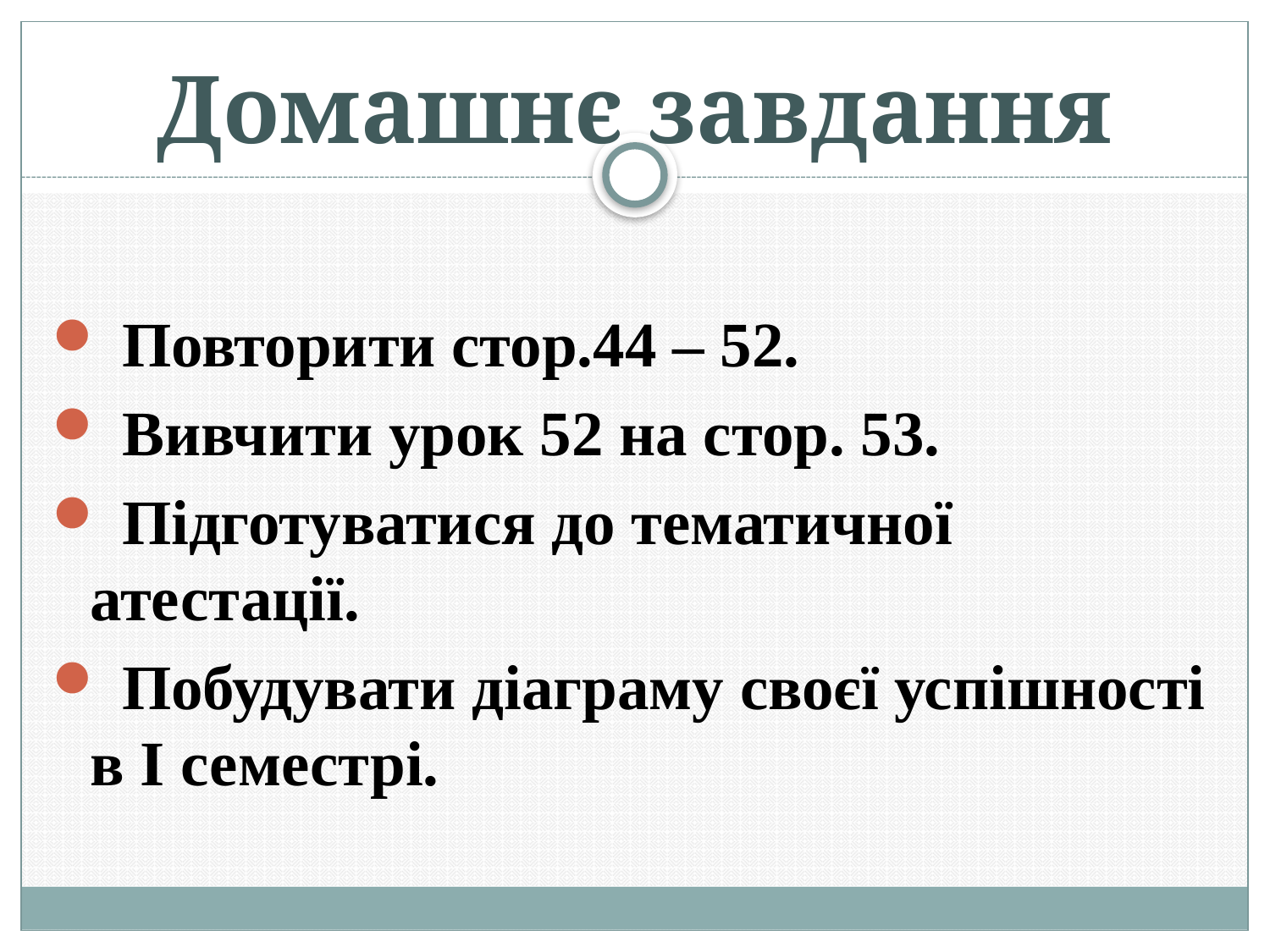

# Домашнє завдання
 Повторити стор.44 – 52.
 Вивчити урок 52 на стор. 53.
 Підготуватися до тематичної атестації.
 Побудувати діаграму своєї успішності в І семестрі.